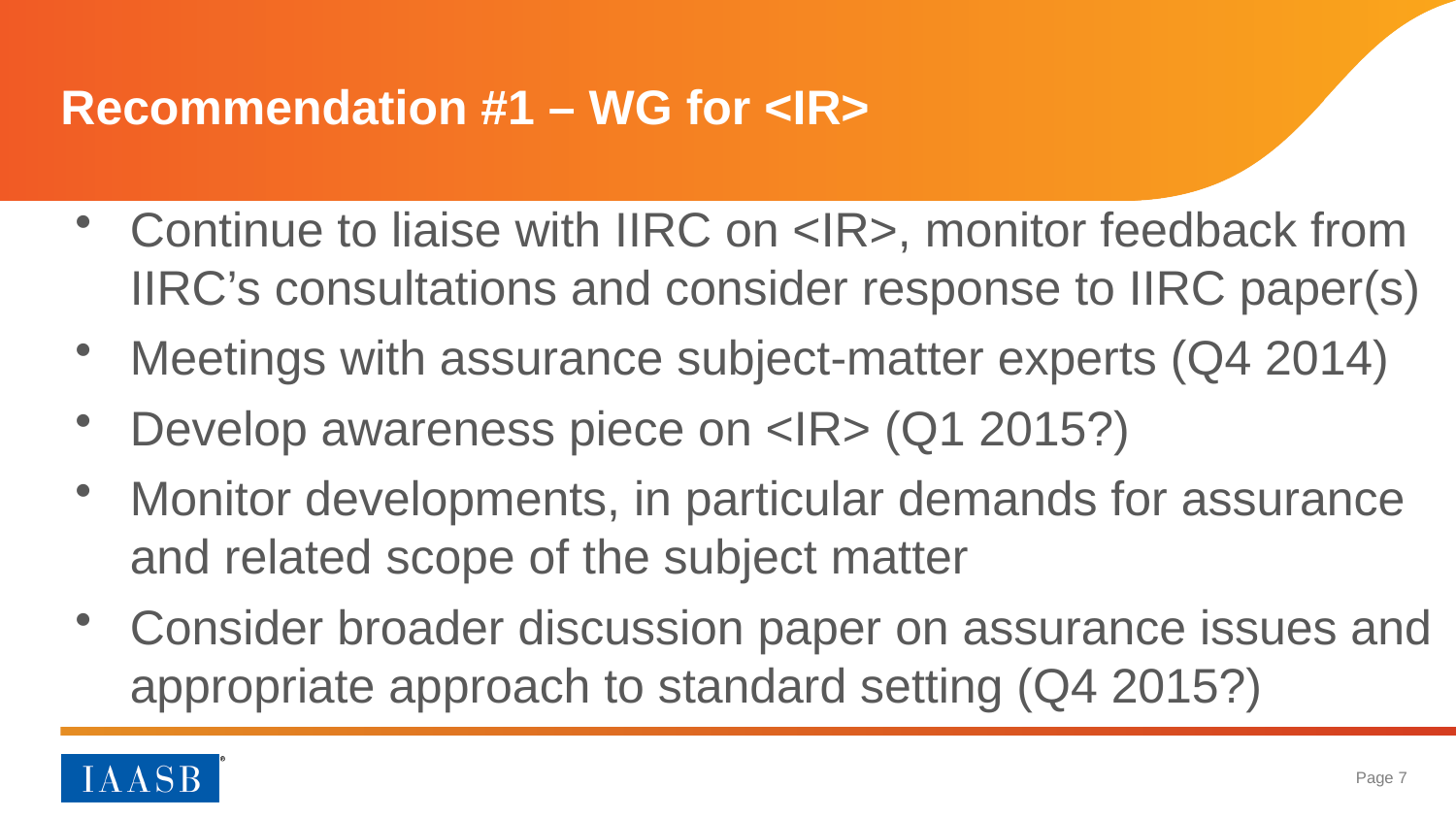

# Recommendation #1 – WG for <IR>
Continue to liaise with IIRC on <IR>, monitor feedback from IIRC’s consultations and consider response to IIRC paper(s)
Meetings with assurance subject-matter experts (Q4 2014)
Develop awareness piece on <IR> (Q1 2015?)
Monitor developments, in particular demands for assurance and related scope of the subject matter
Consider broader discussion paper on assurance issues and appropriate approach to standard setting (Q4 2015?)